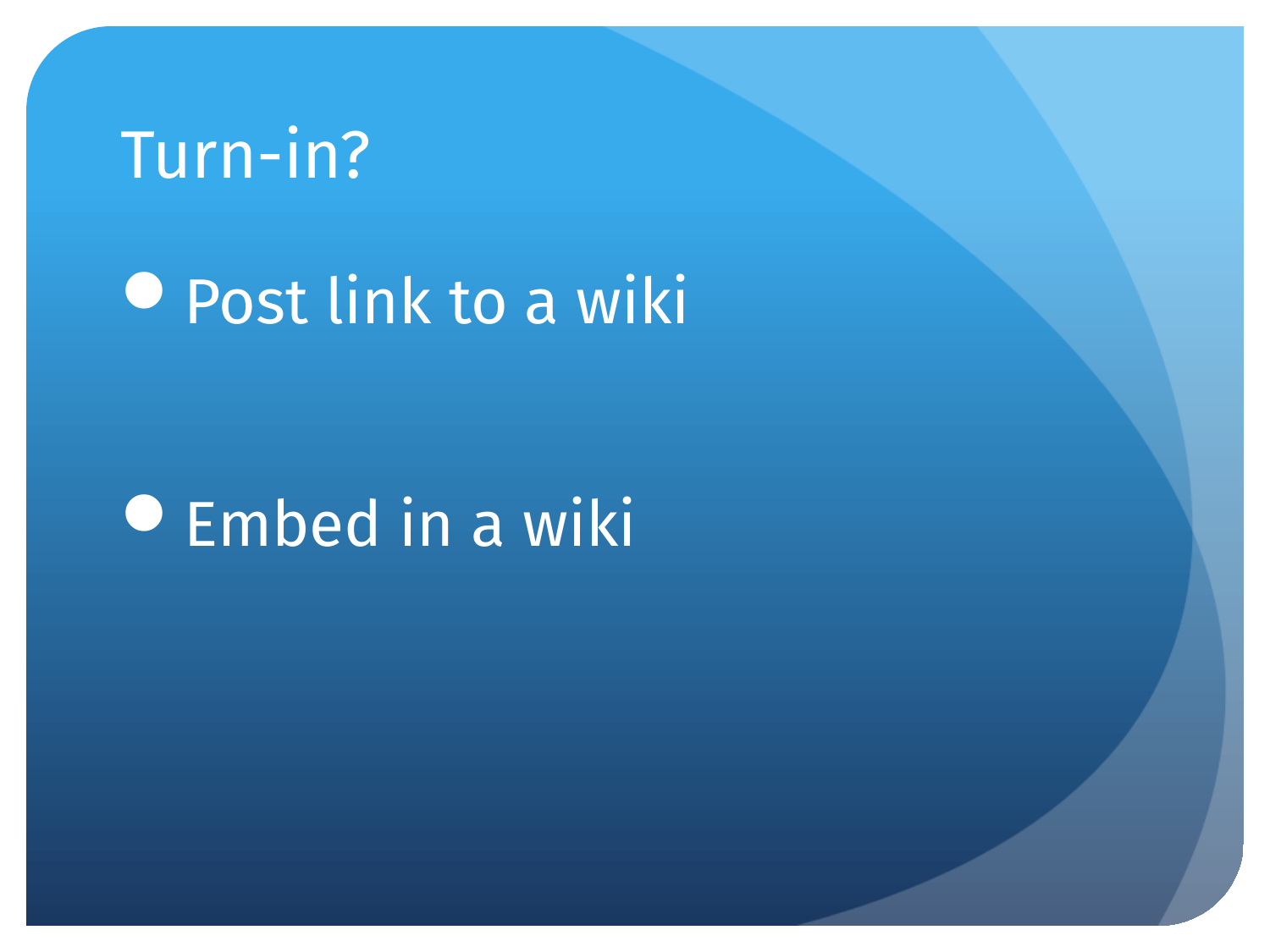

# Turn-in?
Post link to a wiki

Embed in a wiki